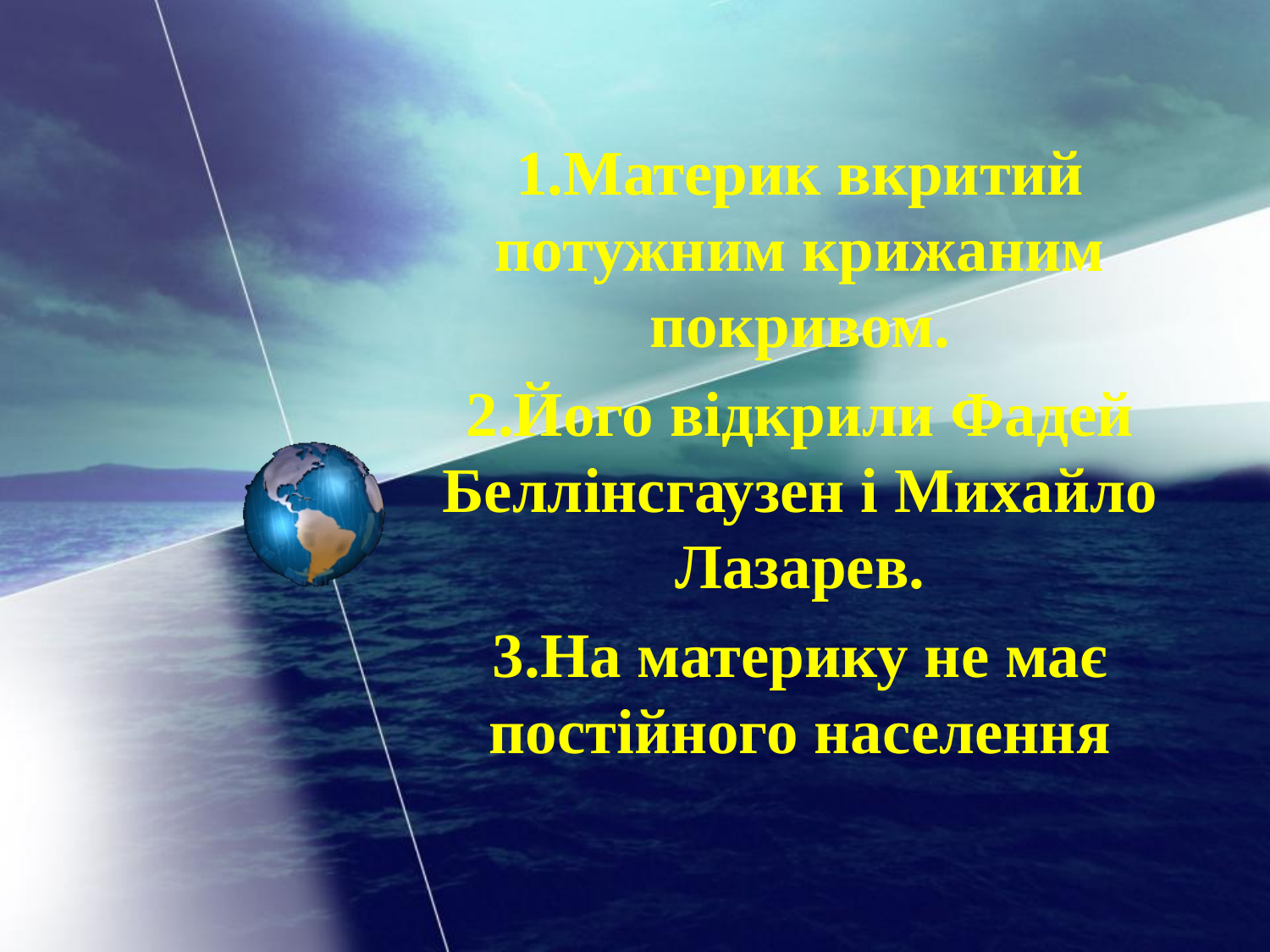

1.Материк вкритий потужним крижаним покривом.
2.Його відкрили Фадей Беллінсгаузен і Михайло Лазарев.
3.На материку не має постійного населення

#